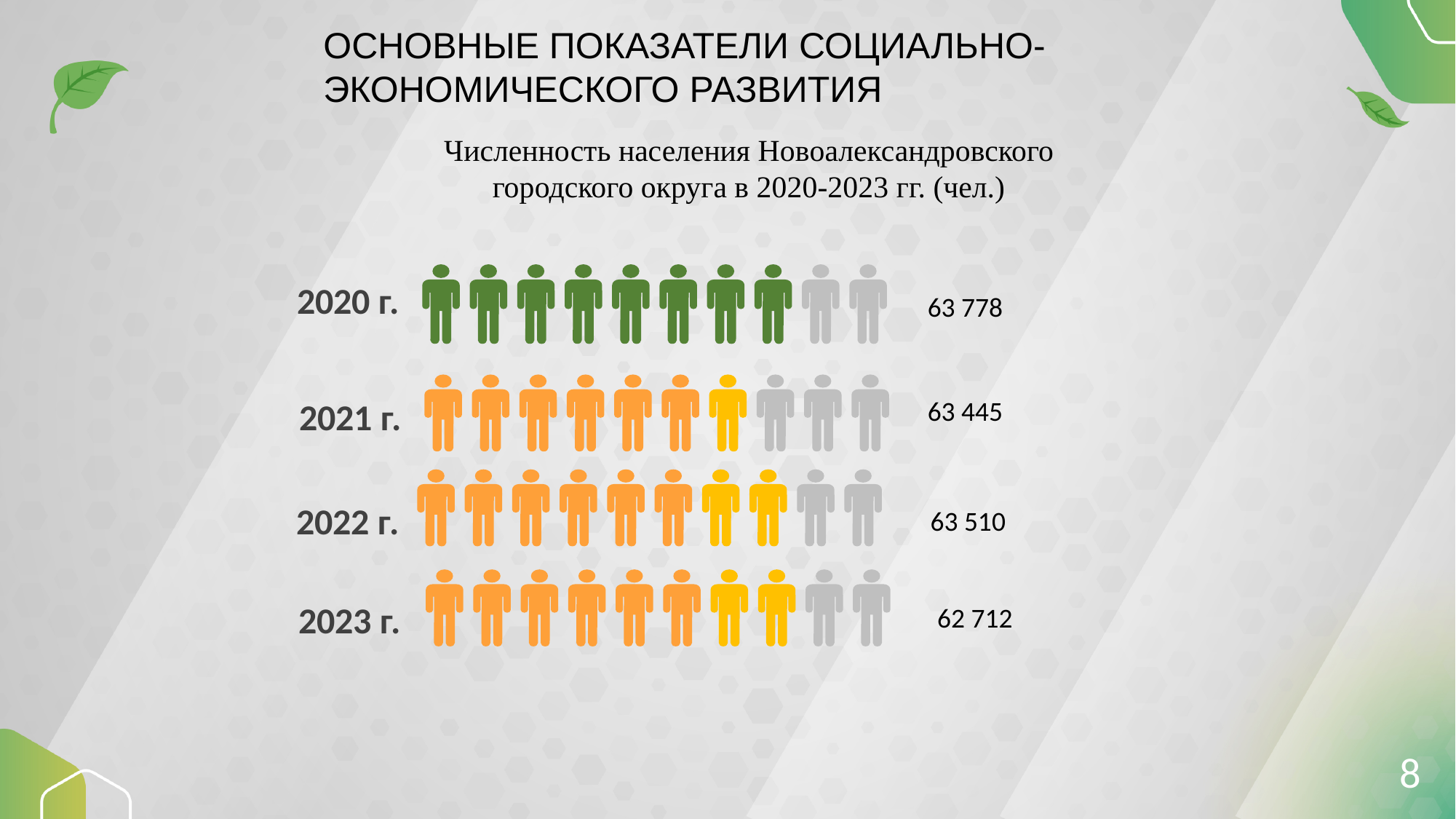

ОСНОВНЫЕ ПОКАЗАТЕЛИ СОЦИАЛЬНО-ЭКОНОМИЧЕСКОГО РАЗВИТИЯ
Численность населения Новоалександровского городского округа в 2020-2023 гг. (чел.)

2020 г.
63 778

63 445
2021 г.

2022 г.
63 510

2023 г.
62 712
8